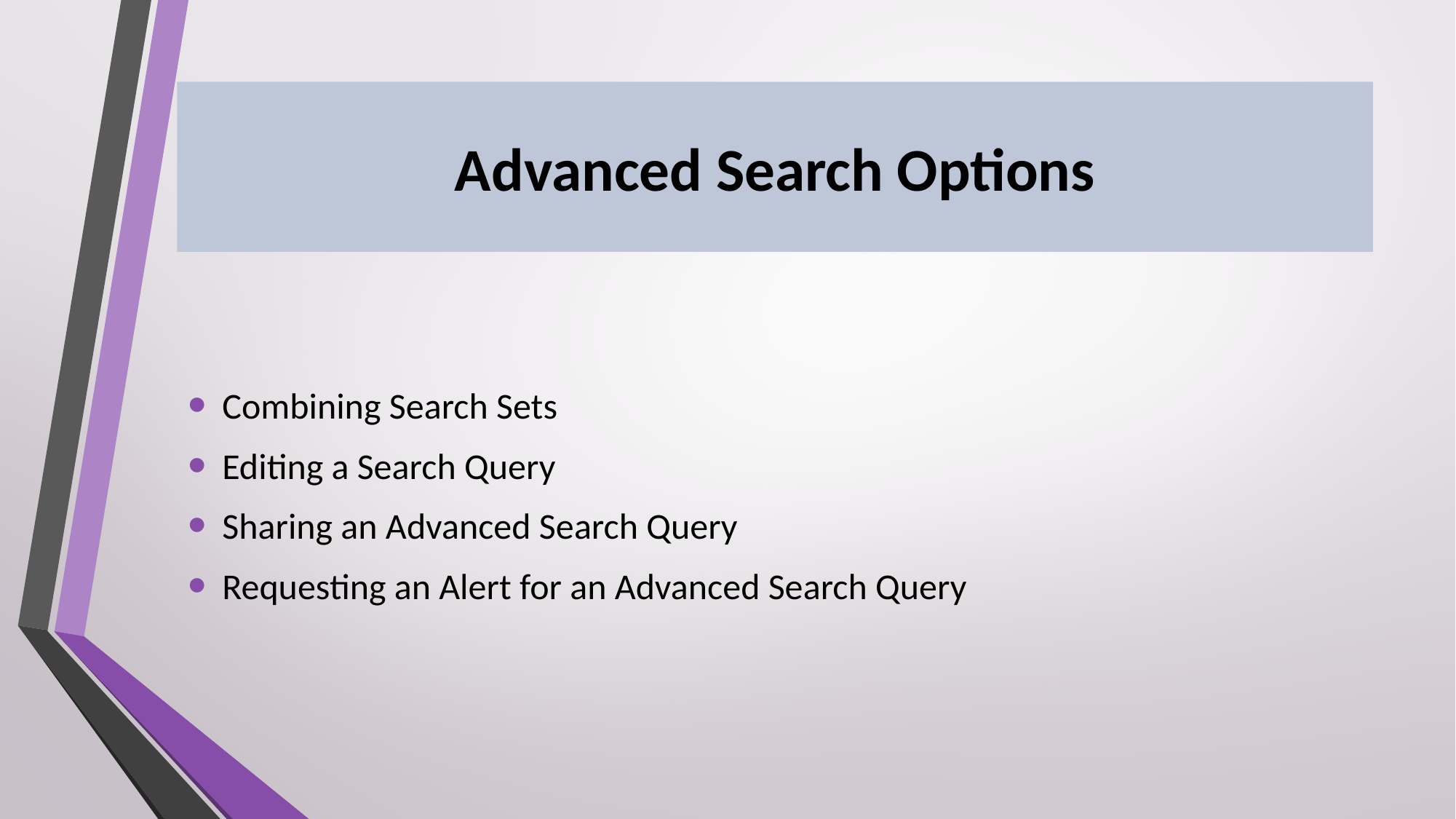

# Advanced Search Options
Combining Search Sets
Editing a Search Query
Sharing an Advanced Search Query
Requesting an Alert for an Advanced Search Query